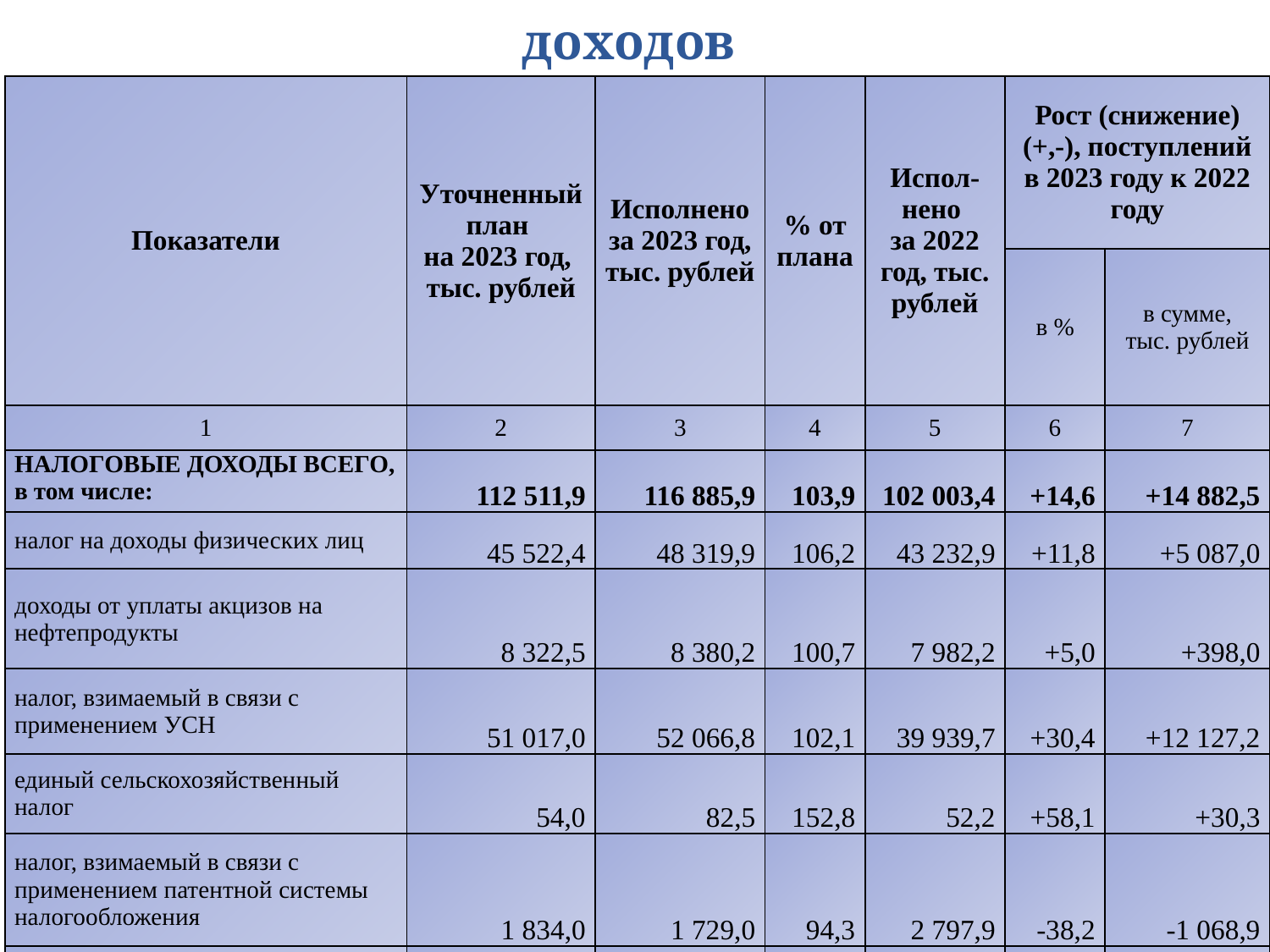

# Исполнение основных налоговых доходов
| Показатели | Уточненный план на 2023 год, тыс. рублей | Исполнено за 2023 год, тыс. рублей | % от плана | Испол- нено за 2022 год, тыс. рублей | Рост (снижение)(+,-), поступлений в 2023 году к 2022 году |  |
| --- | --- | --- | --- | --- | --- | --- |
|  |  |  |  |  | в % | в сумме, тыс. рублей |
| 1 | 2 | 3 | 4 | 5 | 6 | 7 |
| НАЛОГОВЫЕ ДОХОДЫ ВСЕГО, в том числе: | 112 511,9 | 116 885,9 | 103,9 | 102 003,4 | +14,6 | +14 882,5 |
| налог на доходы физических лиц | 45 522,4 | 48 319,9 | 106,2 | 43 232,9 | +11,8 | +5 087,0 |
| доходы от уплаты акцизов на нефтепродукты | 8 322,5 | 8 380,2 | 100,7 | 7 982,2 | +5,0 | +398,0 |
| налог, взимаемый в связи с применением УСН | 51 017,0 | 52 066,8 | 102,1 | 39 939,7 | +30,4 | +12 127,2 |
| единый сельскохозяйственный налог | 54,0 | 82,5 | 152,8 | 52,2 | +58,1 | +30,3 |
| налог, взимаемый в связи с применением патентной системы налогообложения | 1 834,0 | 1 729,0 | 94,3 | 2 797,9 | -38,2 | -1 068,9 |
| налог на имущество организаций | 4 135,0 | 4 191,7 | 101,4 | 5 629,7 | -25,5 | -1 438,0 |
| государственная пошлина | 1 737,0 | 2 225,5 | 128,1 | 2 373,3 | -6,2 | -147,8 |